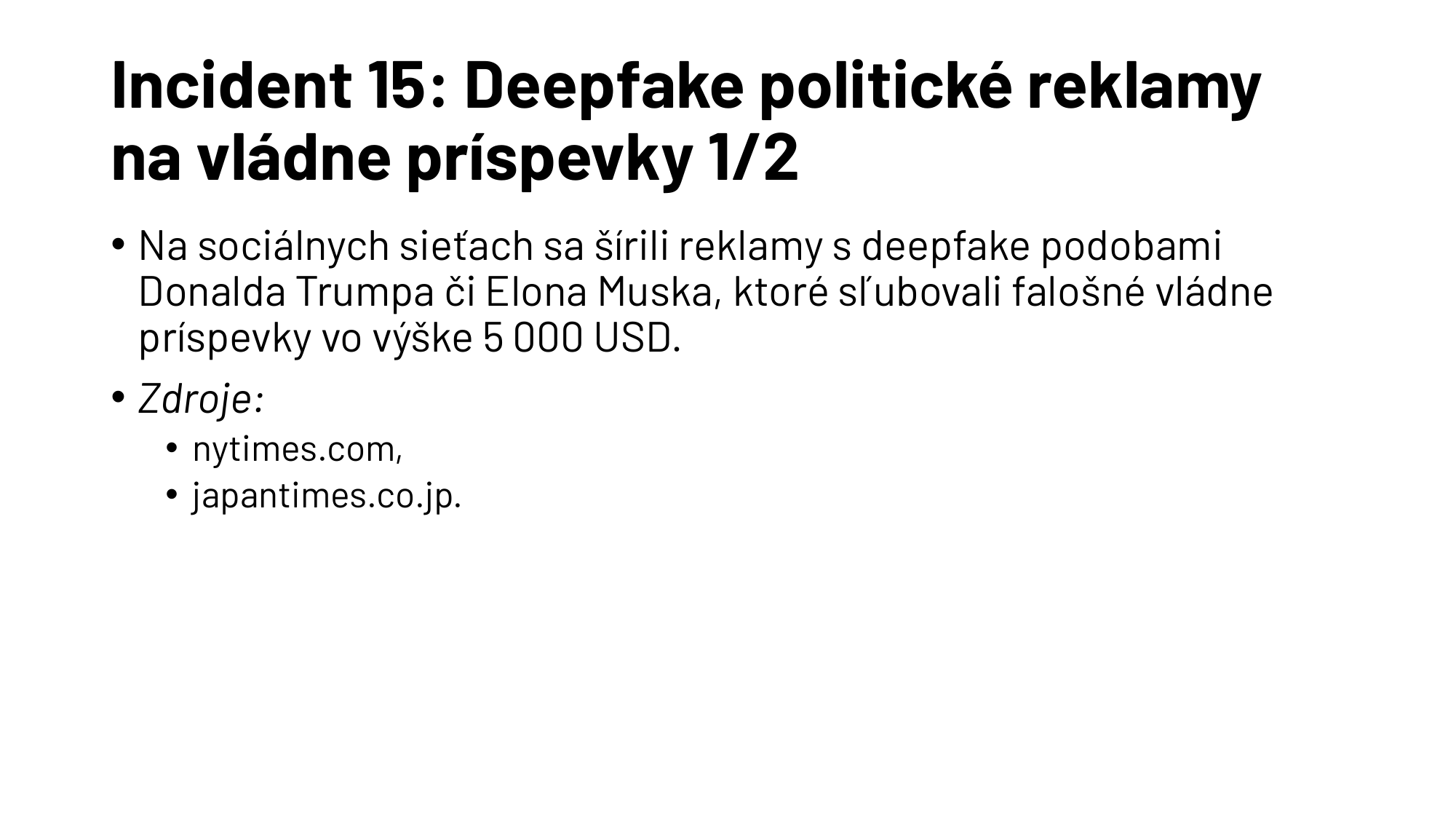

# Incident 15: Deepfake politické reklamy na vládne príspevky 1/2
Na sociálnych sieťach sa šírili reklamy s deepfake podobami Donalda Trumpa či Elona Muska, ktoré sľubovali falošné vládne príspevky vo výške 5 000 USD.
Zdroje:
nytimes.com,
japantimes.co.jp.